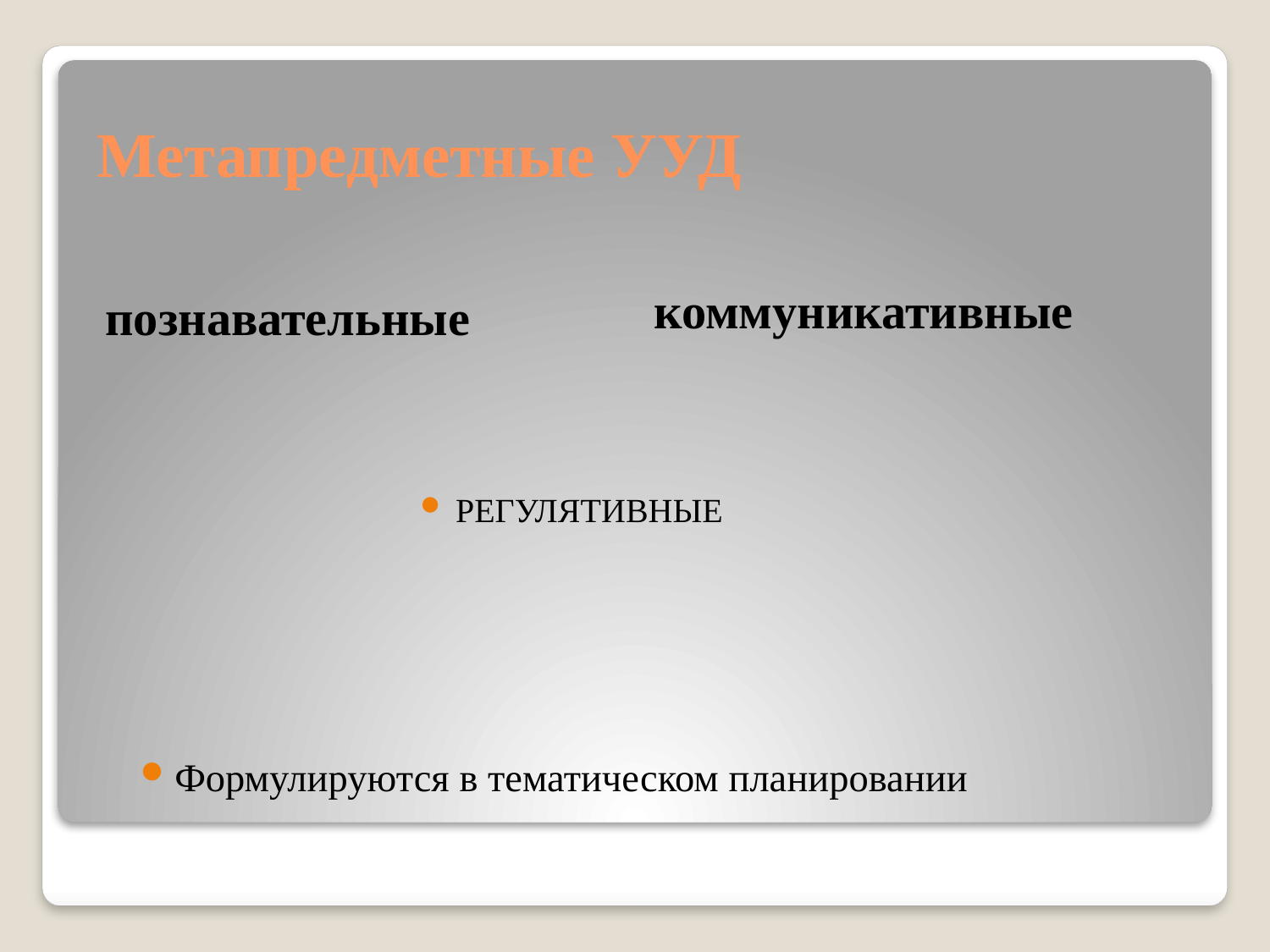

# Метапредметные УУД
коммуникативные

познавательные

РЕГУЛЯТИВНЫЕ

Формулируются в тематическом планировании